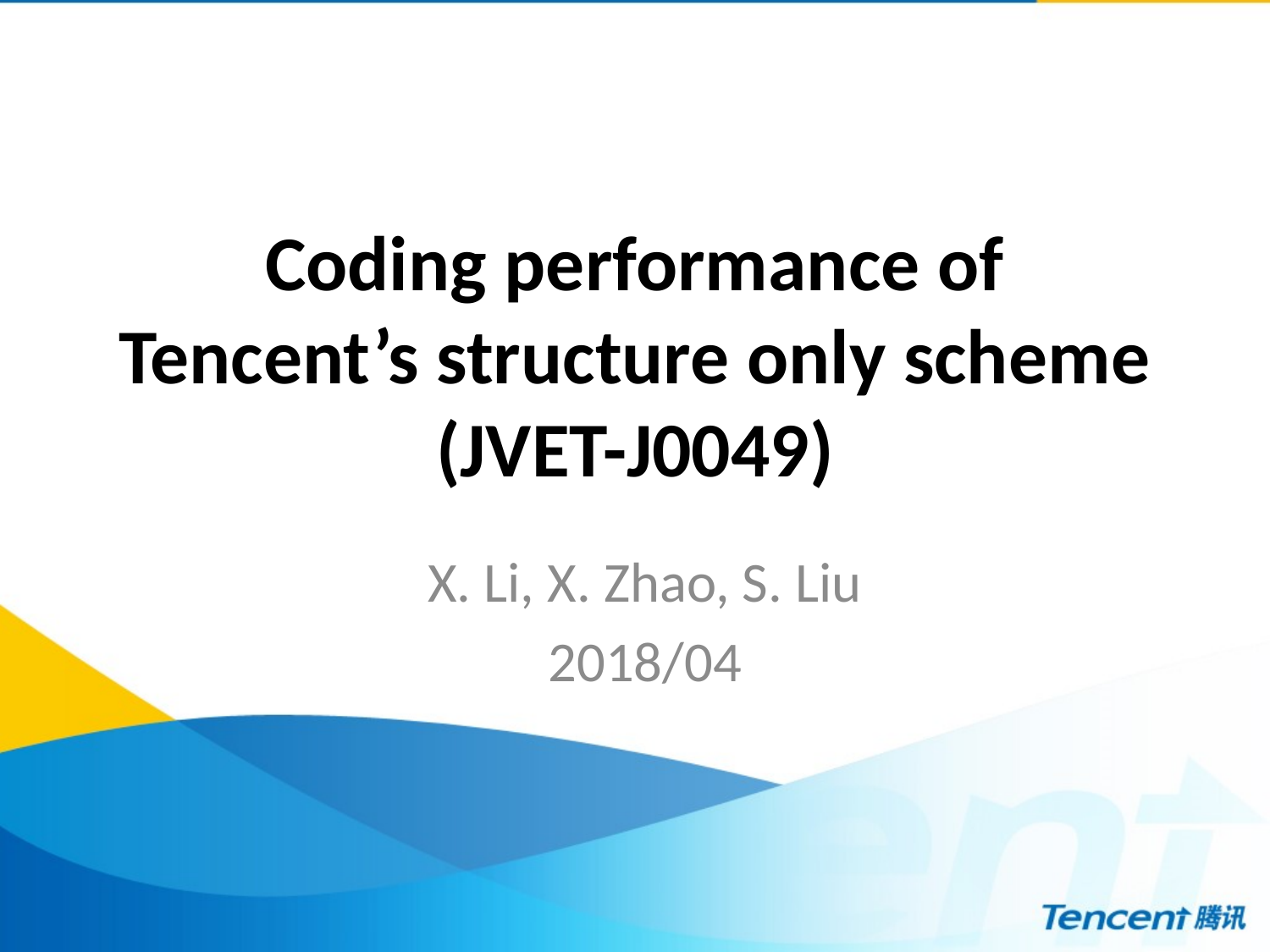

# Coding performance of Tencent’s structure only scheme (JVET-J0049)
X. Li, X. Zhao, S. Liu
2018/04